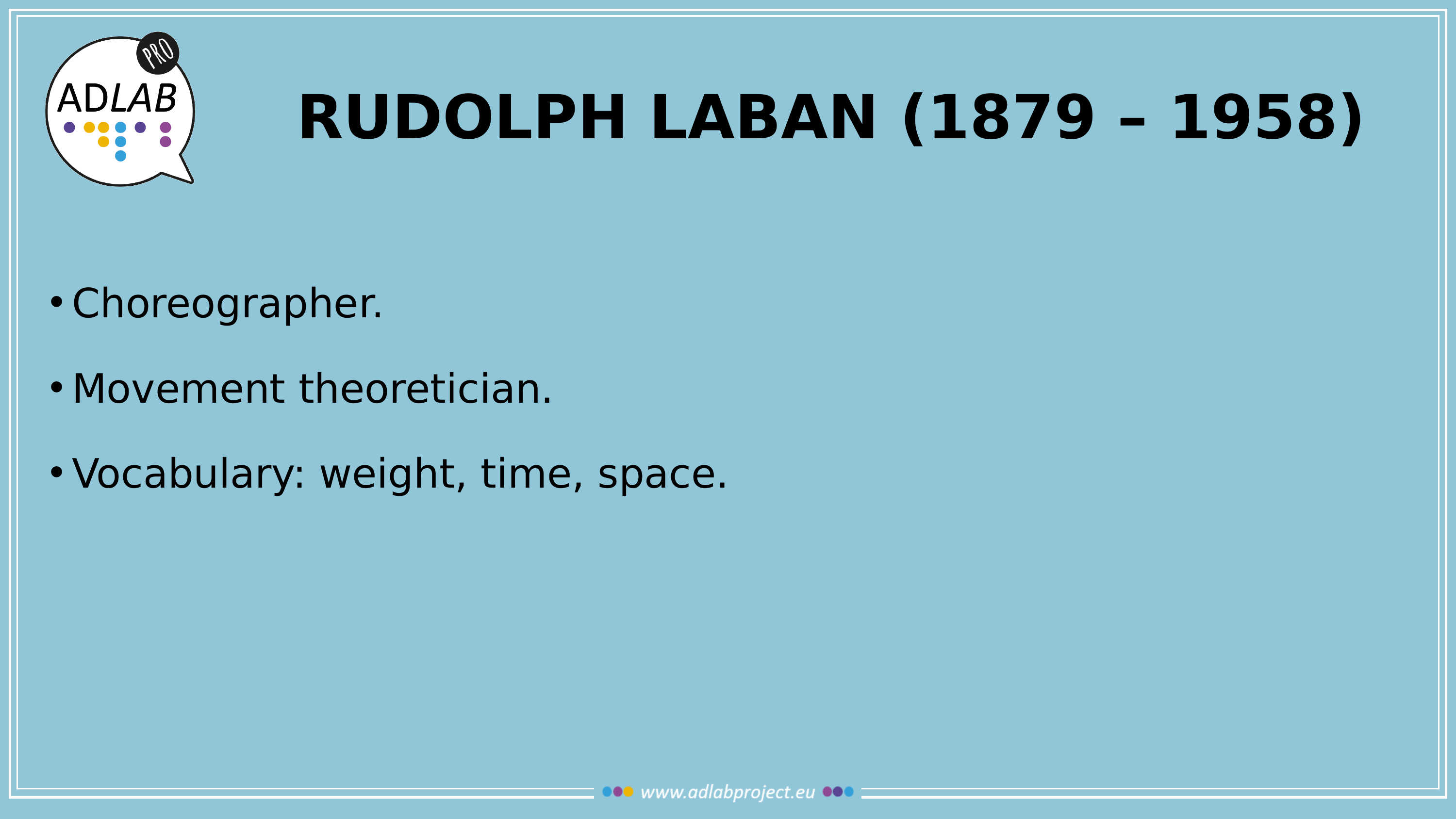

# Rudolph Laban (1879 – 1958)
Choreographer.
Movement theoretician.
Vocabulary: weight, time, space.